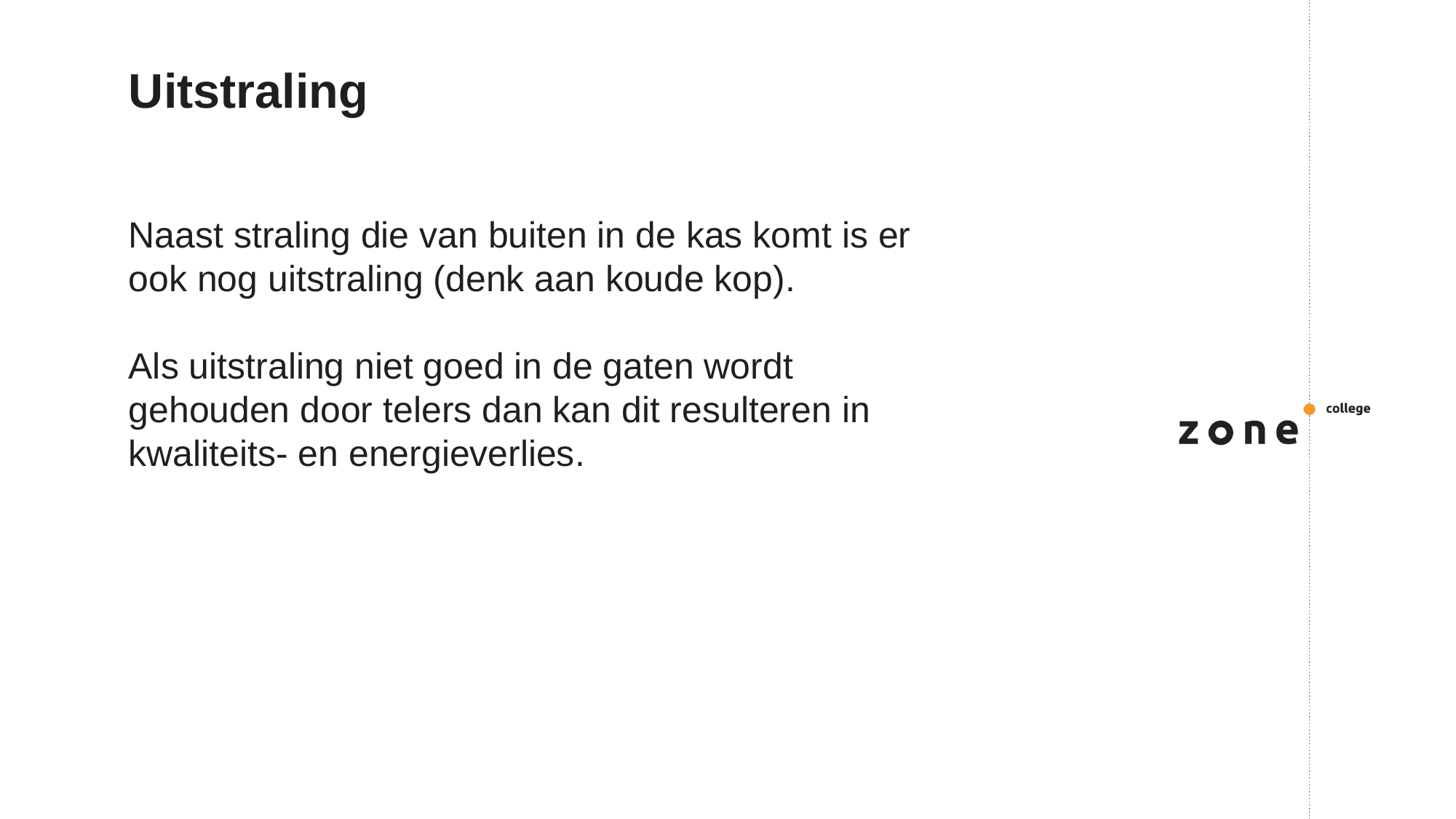

# Uitstraling
Naast straling die van buiten in de kas komt is er ook nog uitstraling (denk aan koude kop).

Als uitstraling niet goed in de gaten wordt gehouden door telers dan kan dit resulteren in kwaliteits- en energieverlies.